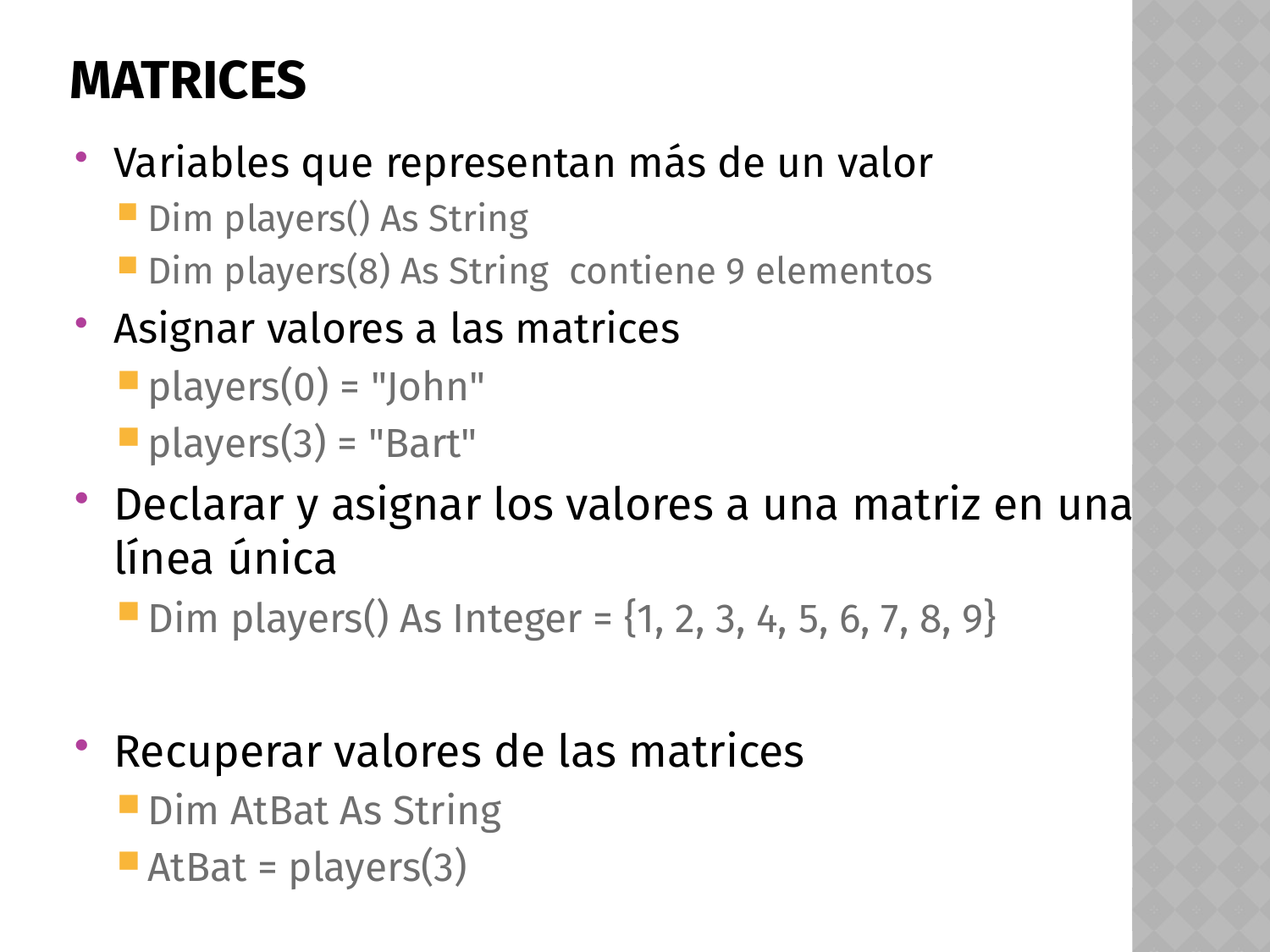

# Matrices
Variables que representan más de un valor
Dim players() As String
Dim players(8) As String  contiene 9 elementos
Asignar valores a las matrices
players(0) = "John"
players(3) = "Bart"
Declarar y asignar los valores a una matriz en una línea única
Dim players() As Integer = {1, 2, 3, 4, 5, 6, 7, 8, 9}

Recuperar valores de las matrices
Dim AtBat As String
AtBat = players(3)